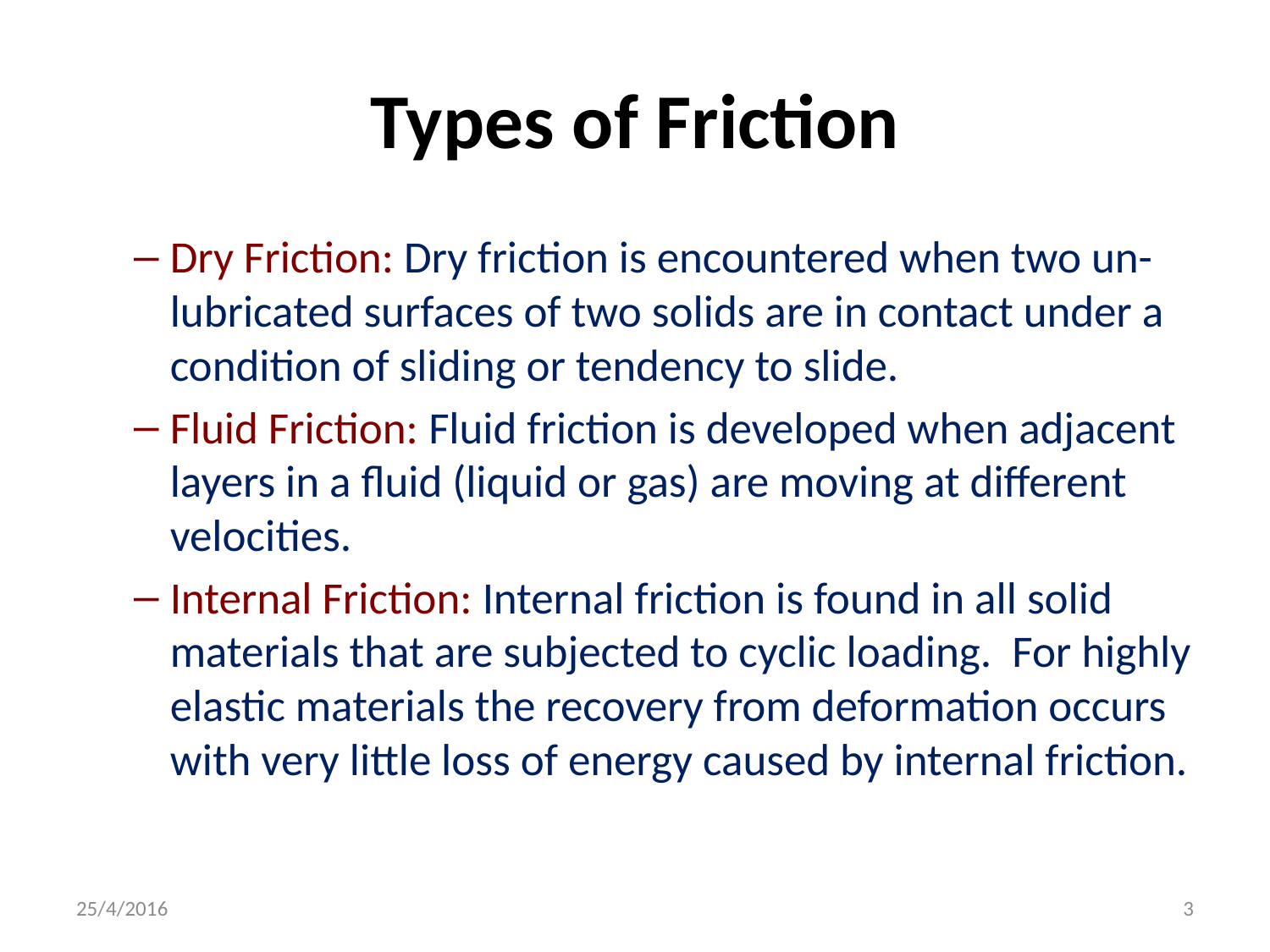

# Types of Friction
Dry Friction: Dry friction is encountered when two un-lubricated surfaces of two solids are in contact under a condition of sliding or tendency to slide.
Fluid Friction: Fluid friction is developed when adjacent layers in a fluid (liquid or gas) are moving at different velocities.
Internal Friction: Internal friction is found in all solid materials that are subjected to cyclic loading.  For highly elastic materials the recovery from deformation occurs with very little loss of energy caused by internal friction.
25/4/2016
3